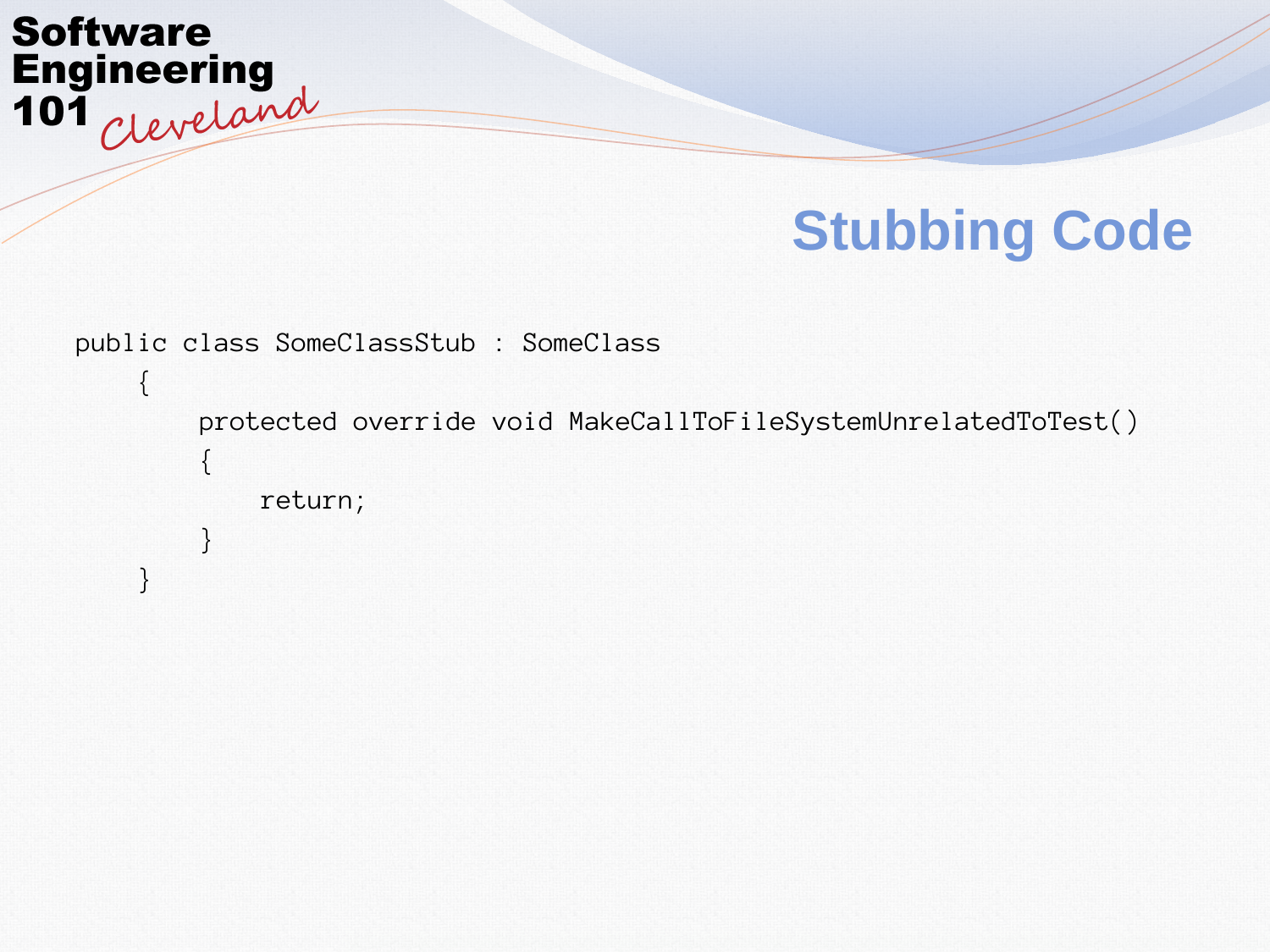

# Stubbing Code
public class SomeClassStub : SomeClass
    {
        protected override void MakeCallToFileSystemUnrelatedToTest()
        {
            return;
        }
    }